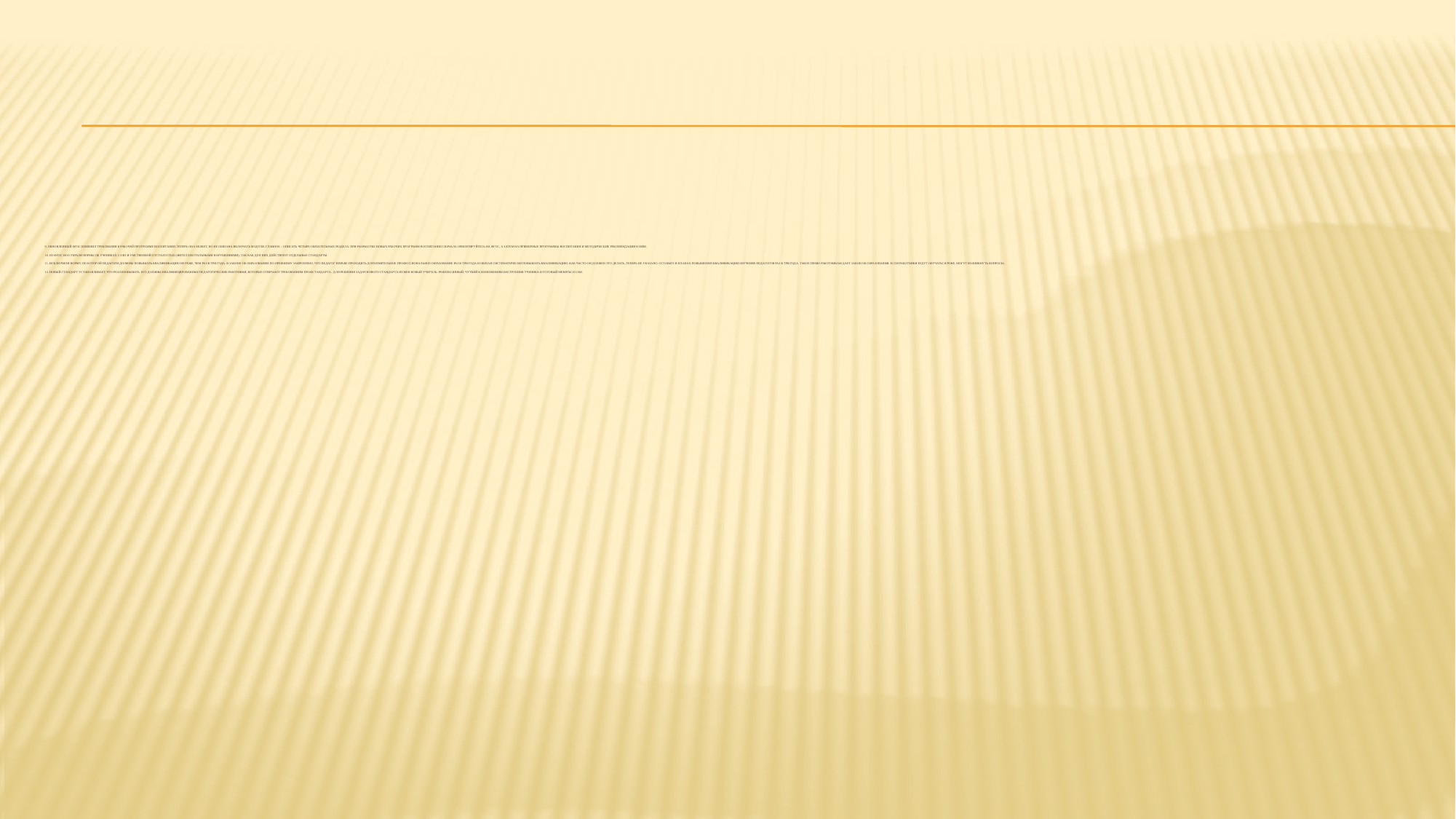

# 9. Обновленный ФГОС изменил требования к рабочей программе воспитания. Теперь она может, но не обязана включать модули. Главное – описать четыре обязательных раздела. При разработке новых рабочих программ воспитания сначала ориентируйтесь на ФГОС, а затем на примерные программы воспитания и методические рекомендации к ним. 10. Из ФГОС НОО убрали нормы об учениках с ОВЗ и умственной отсталостью (интеллектуальными нарушениями), так как для них действуют отдельные стандарты. 11. Исключили норму, по которой педагоги должны повышать квалификацию не реже, чем раз в три года. В Законе об образовании по-прежнему закреплено, что педагог вправе проходить дополнительное профессиональное образование раз в три года и обязан систематически повышать квалификацию. Как часто он должен это делать, теперь не указано. Оставьте в планах повышения квалификации обучение педагогов раз в три года. Такое право работникам дает Закон об образовании. Если работники будут обучаться реже, могут возникнуть вопросы. 12. Новый стандарт устанавливает, что реализовывать  его должны квалифицированные педагогические работники, которые отвечают требованиям профстандарта.  Для решения задач нового стандарта нужен новый учитель: рефлексивный, чуткий к изменениям настроения ученика и готовый меняться сам.